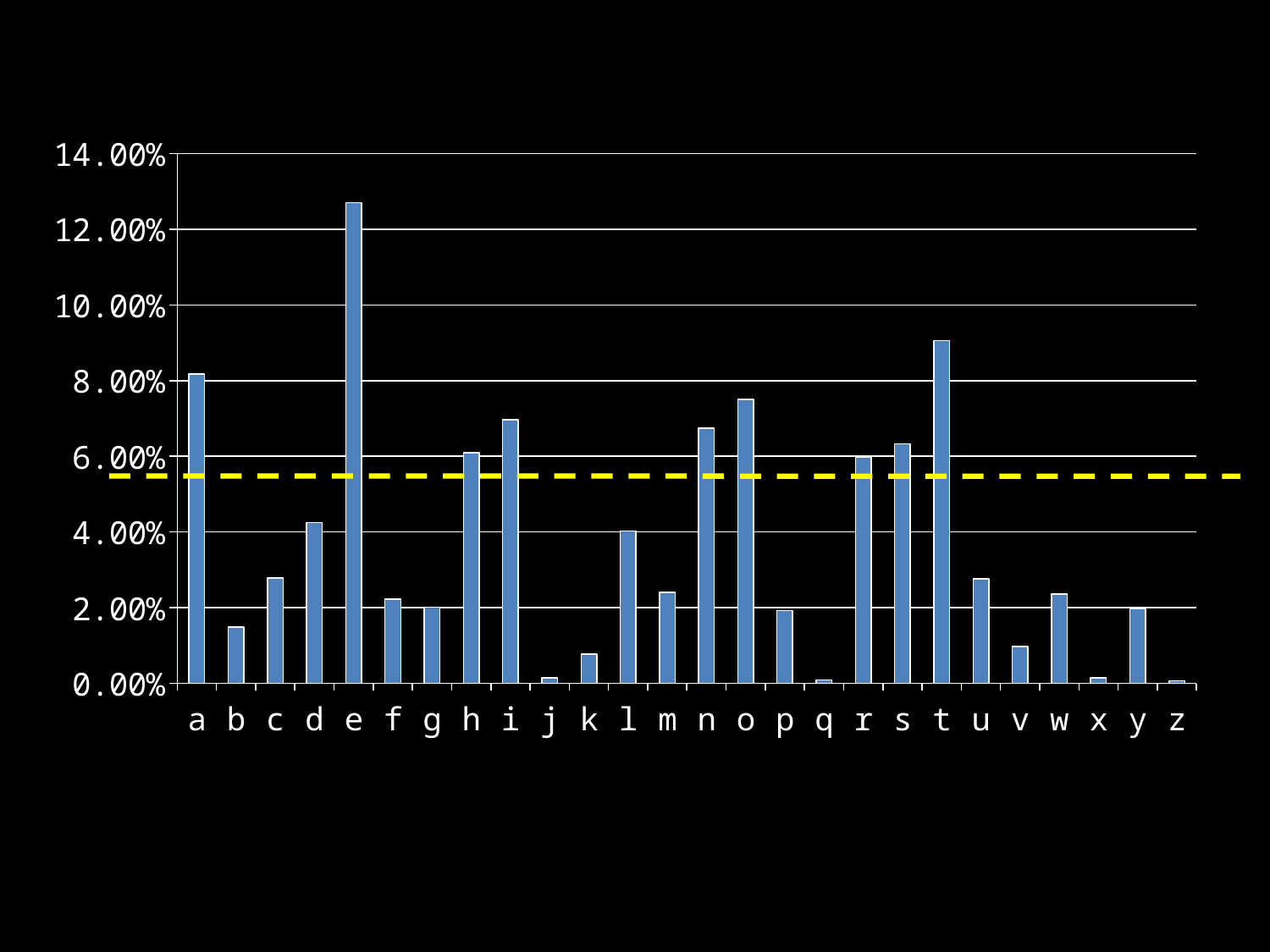

### Chart

| Category |  |
|---|---|
| a | 0.08167 |
| b | 0.014919999999999998 |
| c | 0.02782000000000001 |
| d | 0.04253 |
| e | 0.12702 |
| f | 0.022280000000000053 |
| g | 0.020149999999999998 |
| h | 0.06094 |
| i | 0.06966000000000001 |
| j | 0.00153 |
| k | 0.007720000000000012 |
| l | 0.04025 |
| m | 0.024059999999999998 |
| n | 0.06749 |
| o | 0.07507000000000001 |
| p | 0.019290000000000043 |
| q | 0.0009500000000000025 |
| r | 0.059870000000000013 |
| s | 0.06327 |
| t | 0.09056000000000025 |
| u | 0.02758000000000001 |
| v | 0.00978 |
| w | 0.023599999999999993 |
| x | 0.0015000000000000029 |
| y | 0.019740000000000056 |
| z | 0.000740000000000002 |